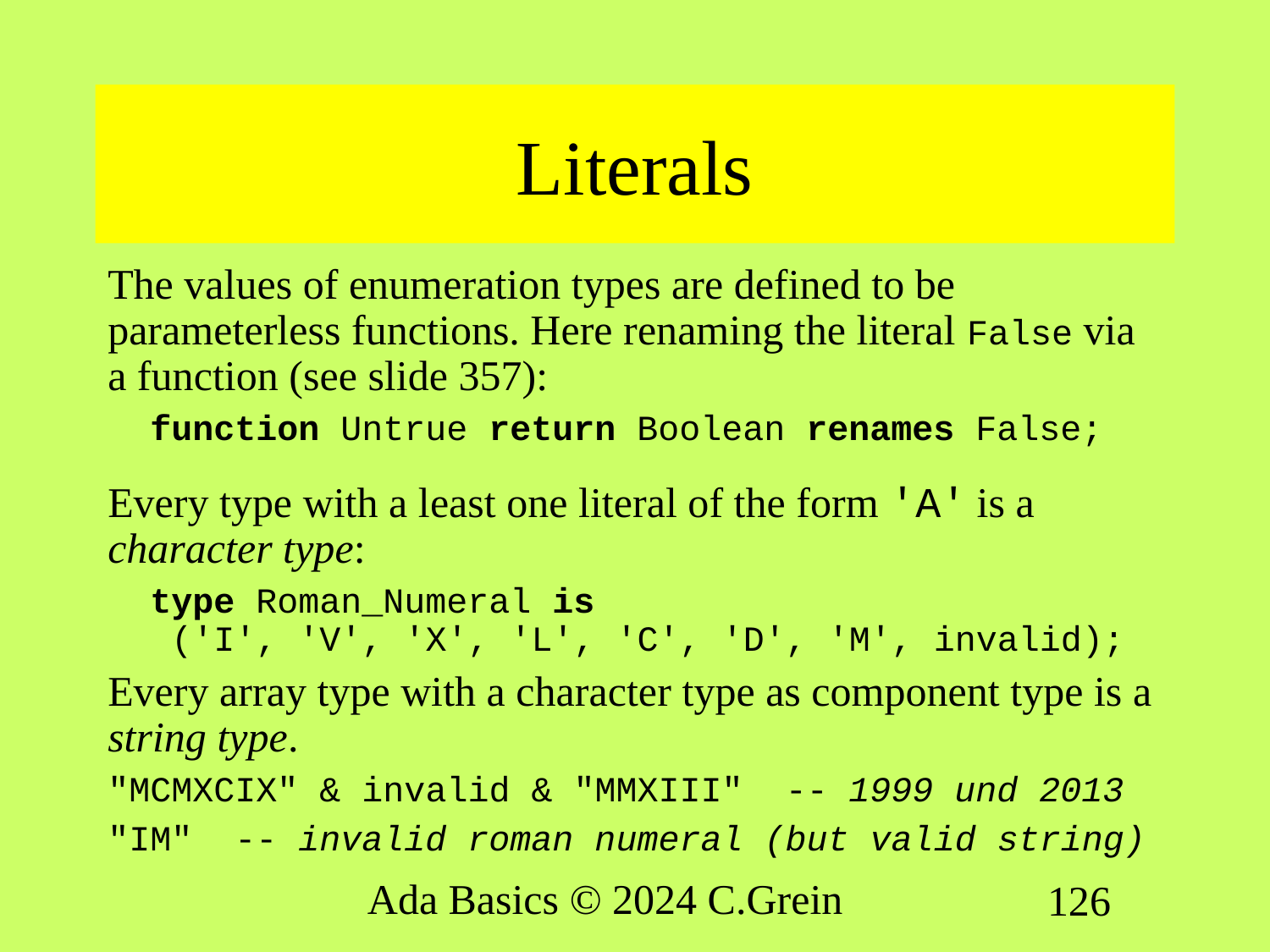

# Literals
The values of enumeration types are defined to be parameterless functions. Here renaming the literal False via a function (see slide 357):
  function Untrue return Boolean renames False;

Every type with a least one literal of the form 'A' is a character type:
  type Roman_Numeral is
   ('I', 'V', 'X', 'L', 'C', 'D', 'M', invalid);
Every array type with a character type as component type is a string type.
"MCMXCIX" & invalid & "MMXIII"  -- 1999 und 2013
"IM"  -- invalid roman numeral (but valid string)
Ada Basics © 2024 C.Grein
126